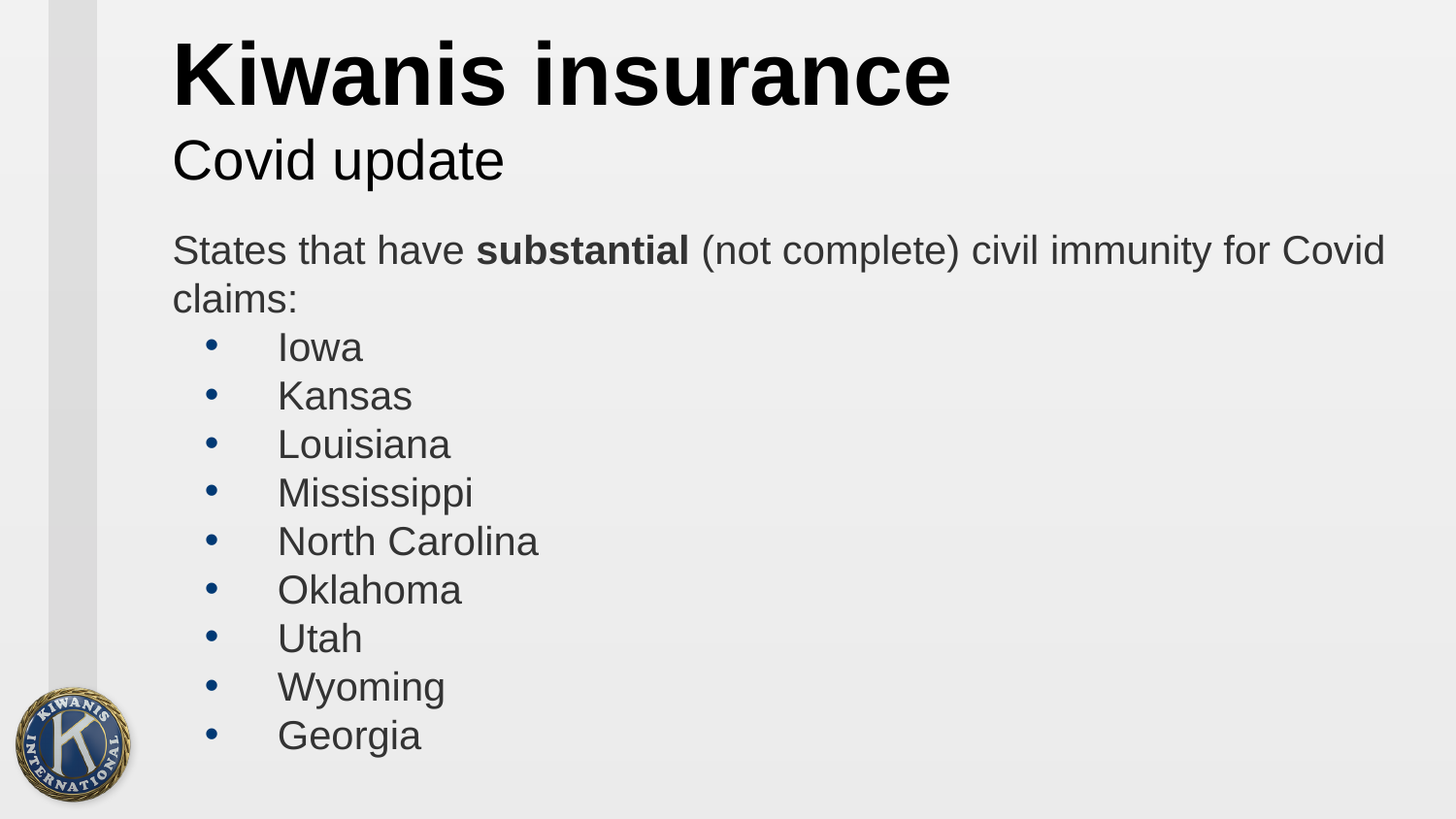

# Kiwanis insurance Covid update
States that have substantial (not complete) civil immunity for Covid claims:
Iowa
Kansas
Louisiana
Mississippi
North Carolina
Oklahoma
Utah
Wyoming
Georgia